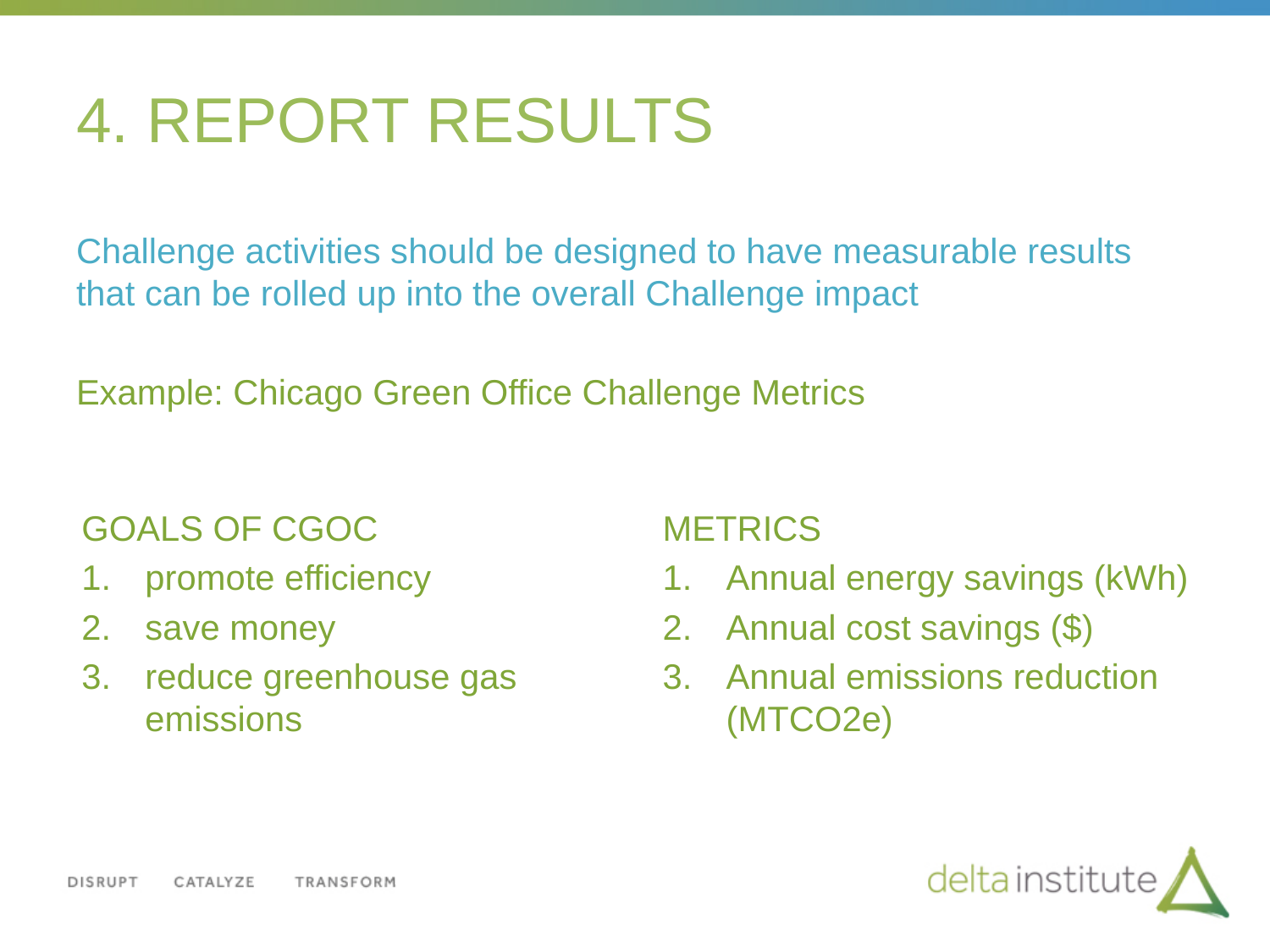

# 4. REPORT RESULTS
Challenge activities should be designed to have measurable results that can be rolled up into the overall Challenge impact

Example: Chicago Green Office Challenge Metrics
GOALS OF CGOC
promote efficiency
save money
reduce greenhouse gas emissions
METRICS
Annual energy savings (kWh)
Annual cost savings ($)
Annual emissions reduction (MTCO2e)